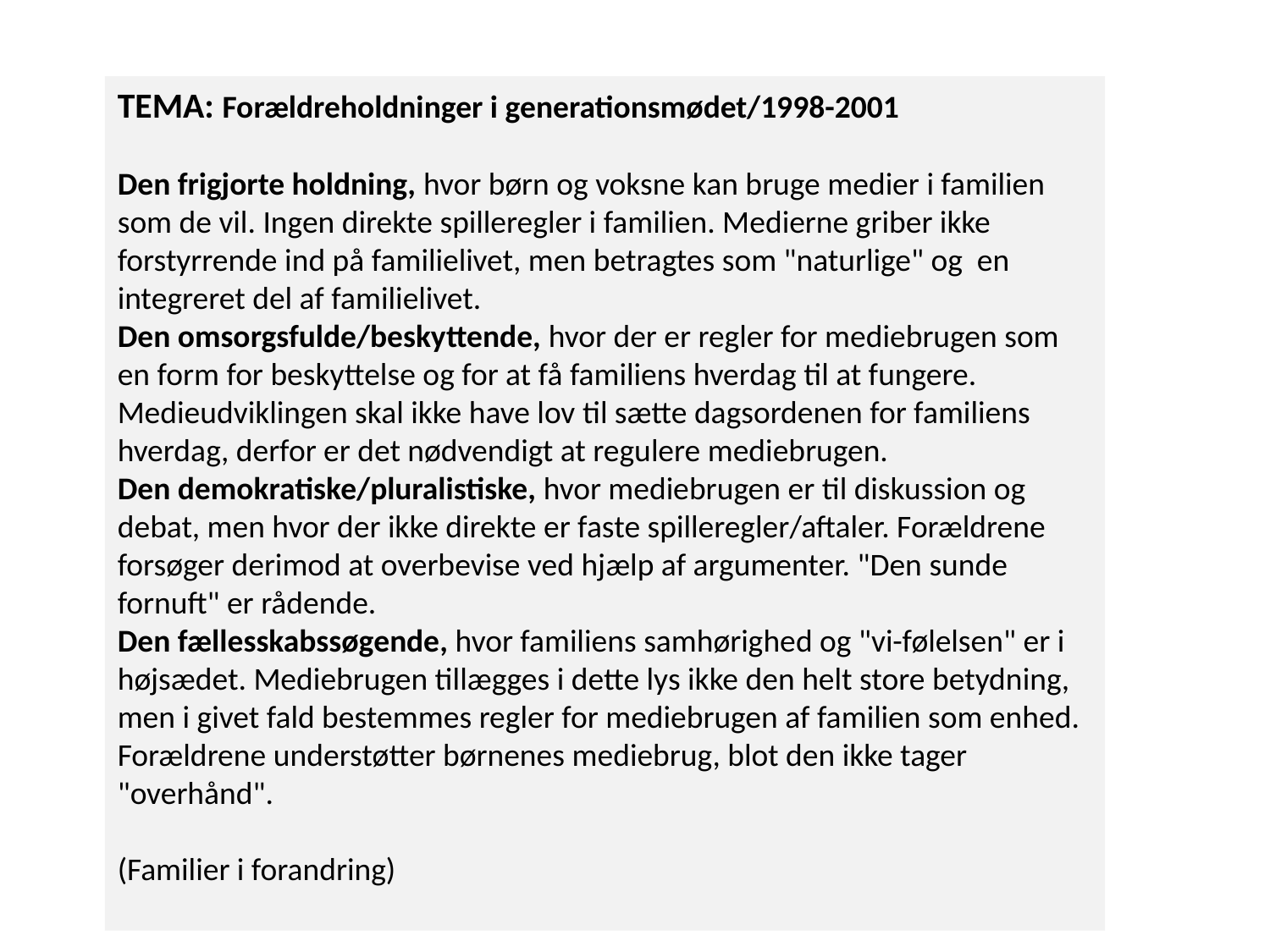

TEMA: Forældreholdninger i generationsmødet/1998-2001

Den frigjorte holdning, hvor børn og voksne kan bruge medier i familien som de vil. Ingen direkte spilleregler i familien. Medierne griber ikke forstyrrende ind på familielivet, men betragtes som "naturlige" og  en integreret del af familielivet.
Den omsorgsfulde/beskyttende, hvor der er regler for mediebrugen som en form for beskyttelse og for at få familiens hverdag til at fungere. Medieudviklingen skal ikke have lov til sætte dagsordenen for familiens hverdag, derfor er det nødvendigt at regulere mediebrugen.
Den demokratiske/pluralistiske, hvor mediebrugen er til diskussion og debat, men hvor der ikke direkte er faste spilleregler/aftaler. Forældrene forsøger derimod at overbevise ved hjælp af argumenter. "Den sunde fornuft" er rådende.
Den fællesskabssøgende, hvor familiens samhørighed og "vi-følelsen" er i højsædet. Mediebrugen tillægges i dette lys ikke den helt store betydning, men i givet fald bestemmes regler for mediebrugen af familien som enhed. Forældrene understøtter børnenes mediebrug, blot den ikke tager "overhånd".

(Familier i forandring)